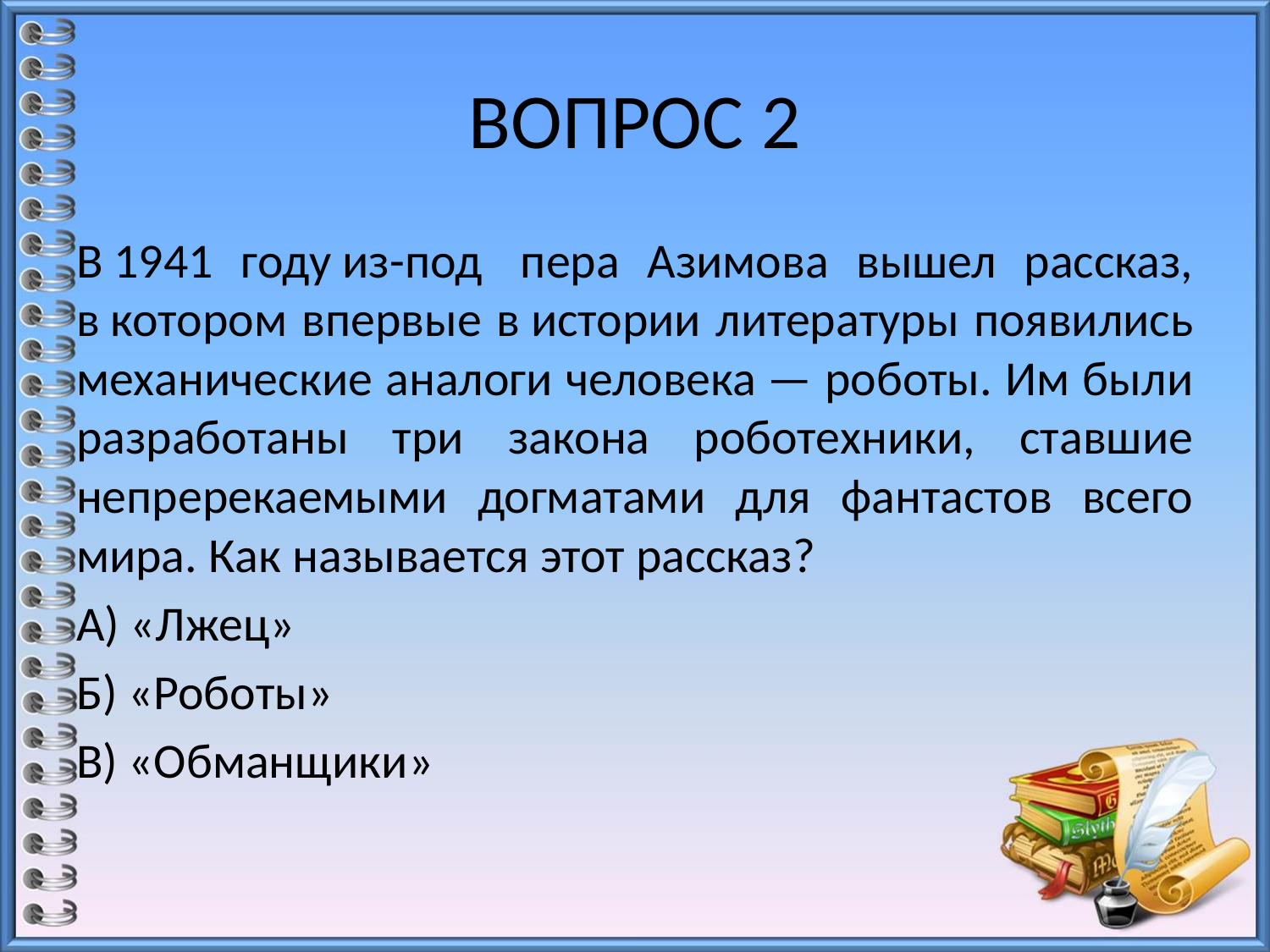

# ВОПРОС 2
В 1941 году из-под  пера Азимова вышел рассказ, в котором впервые в истории литературы появились механические аналоги человека — роботы. Им были разработаны три закона роботехники, ставшие непререкаемыми догматами для фантастов всего мира. Как называется этот рассказ?
А) «Лжец»
Б) «Роботы»
В) «Обманщики»